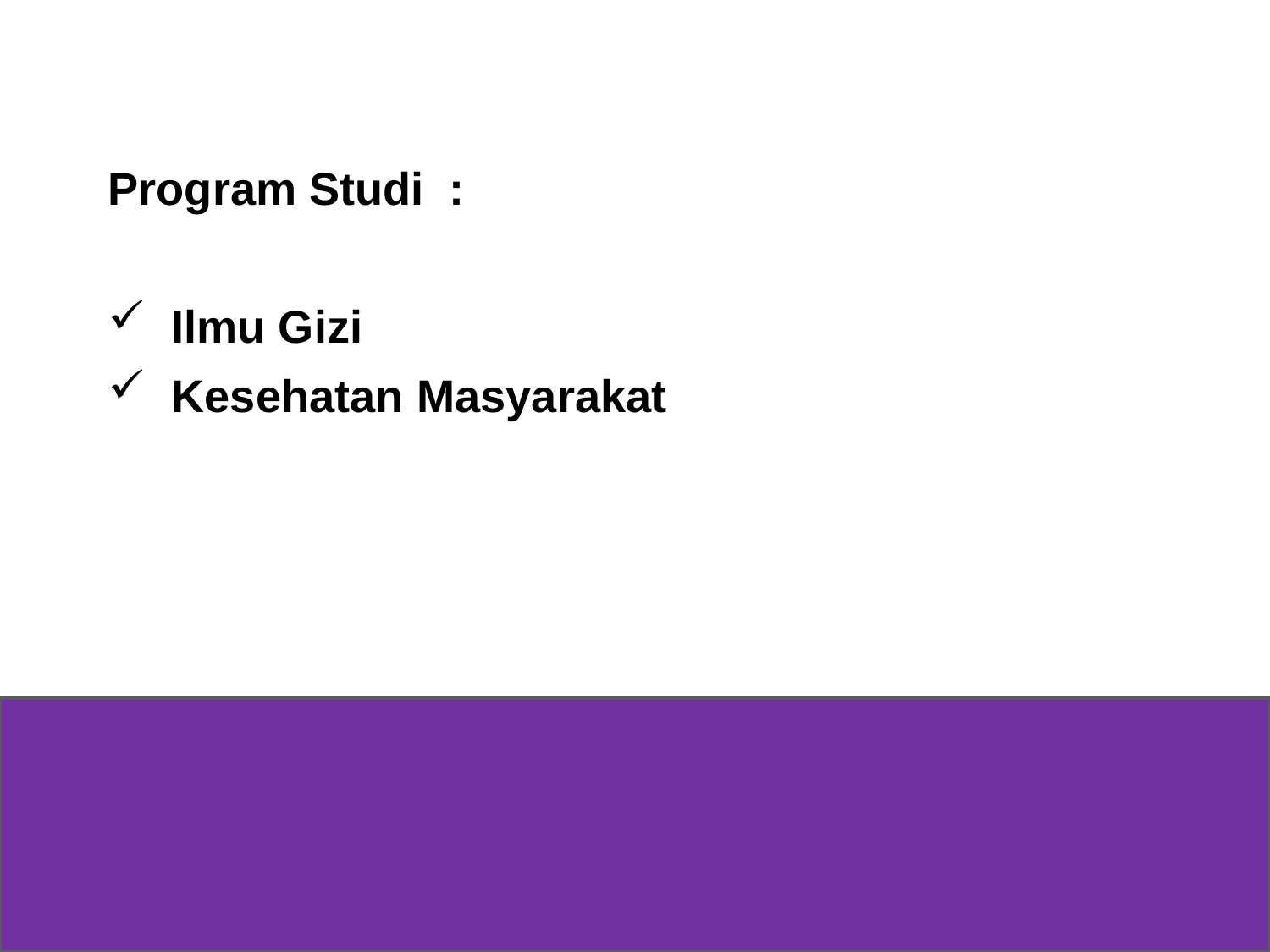

Program Studi  :

Ilmu Gizi
Kesehatan Masyarakat